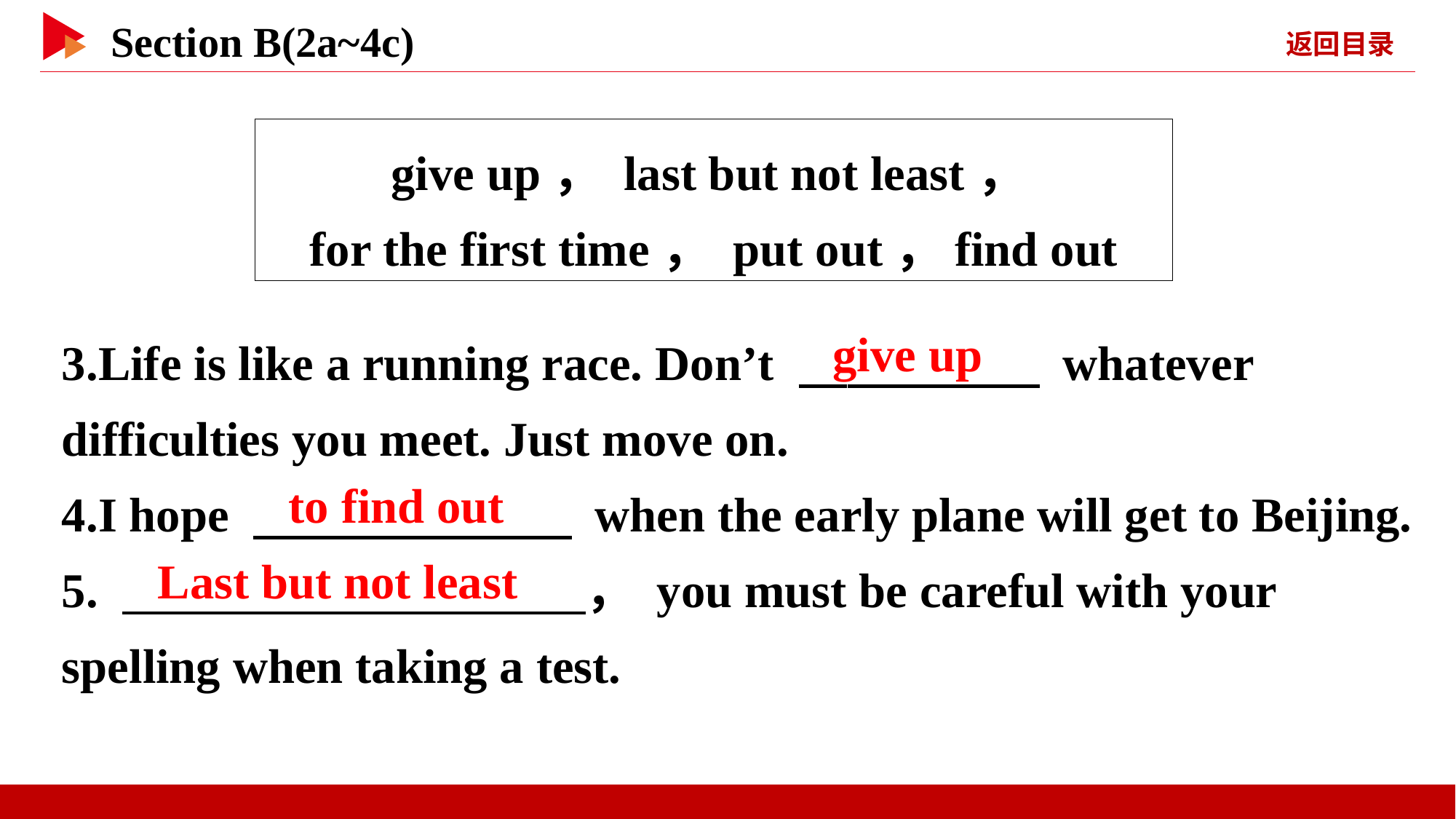

give up， last but not least，
for the first time， put out，find out
3.Life is like a running race. Don’t 　             　 whatever difficulties you meet. Just move on.
4.I hope 　                    　 when the early plane will get to Beijing.
5. 　                                 　， you must be careful with your spelling when taking a test.
give up
to find out
Last but not least